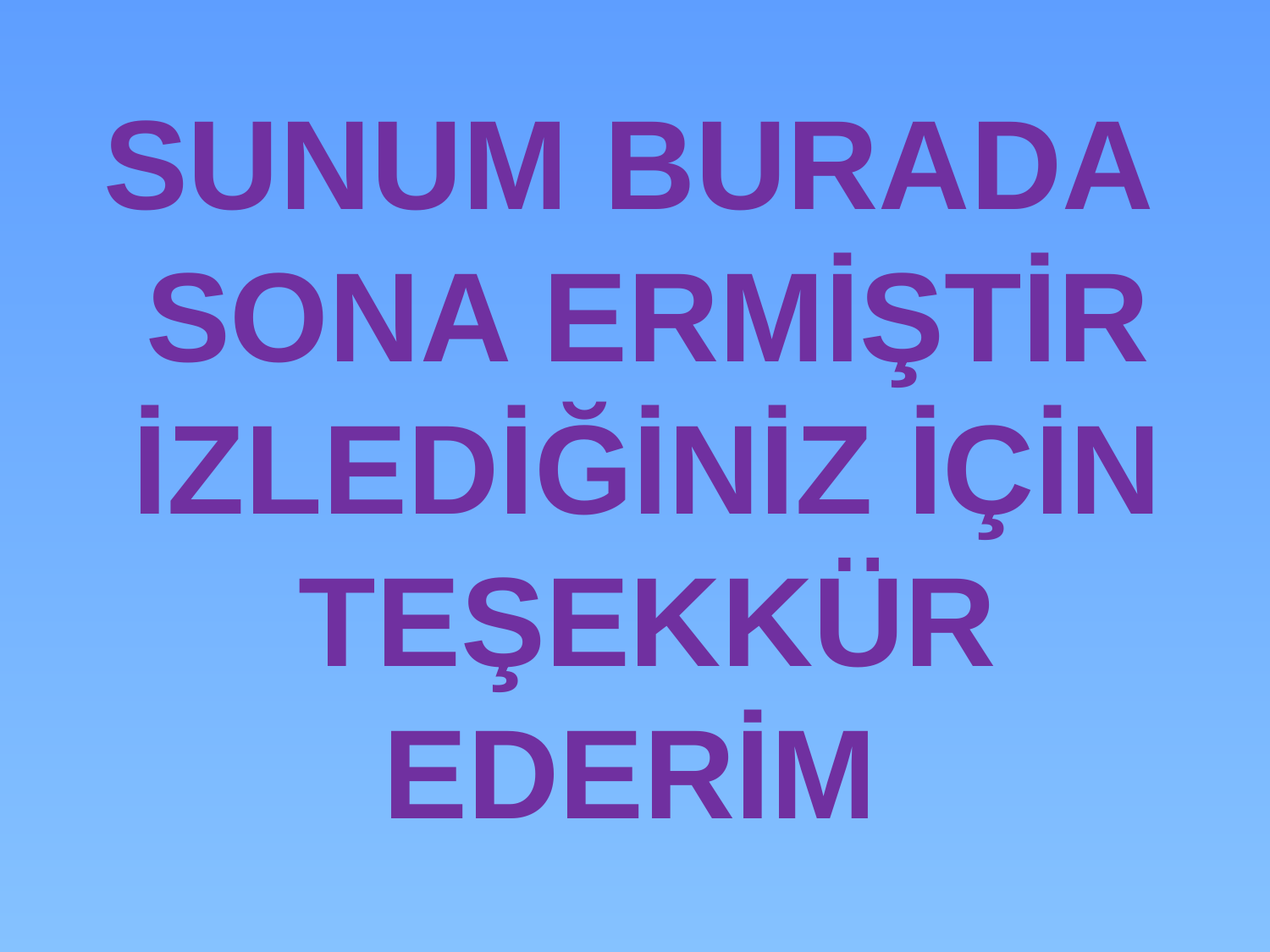

SUNUM BURADA SONA ERMİŞTİR İZLEDİĞİNİZ İÇİN TEŞEKKÜR EDERİM